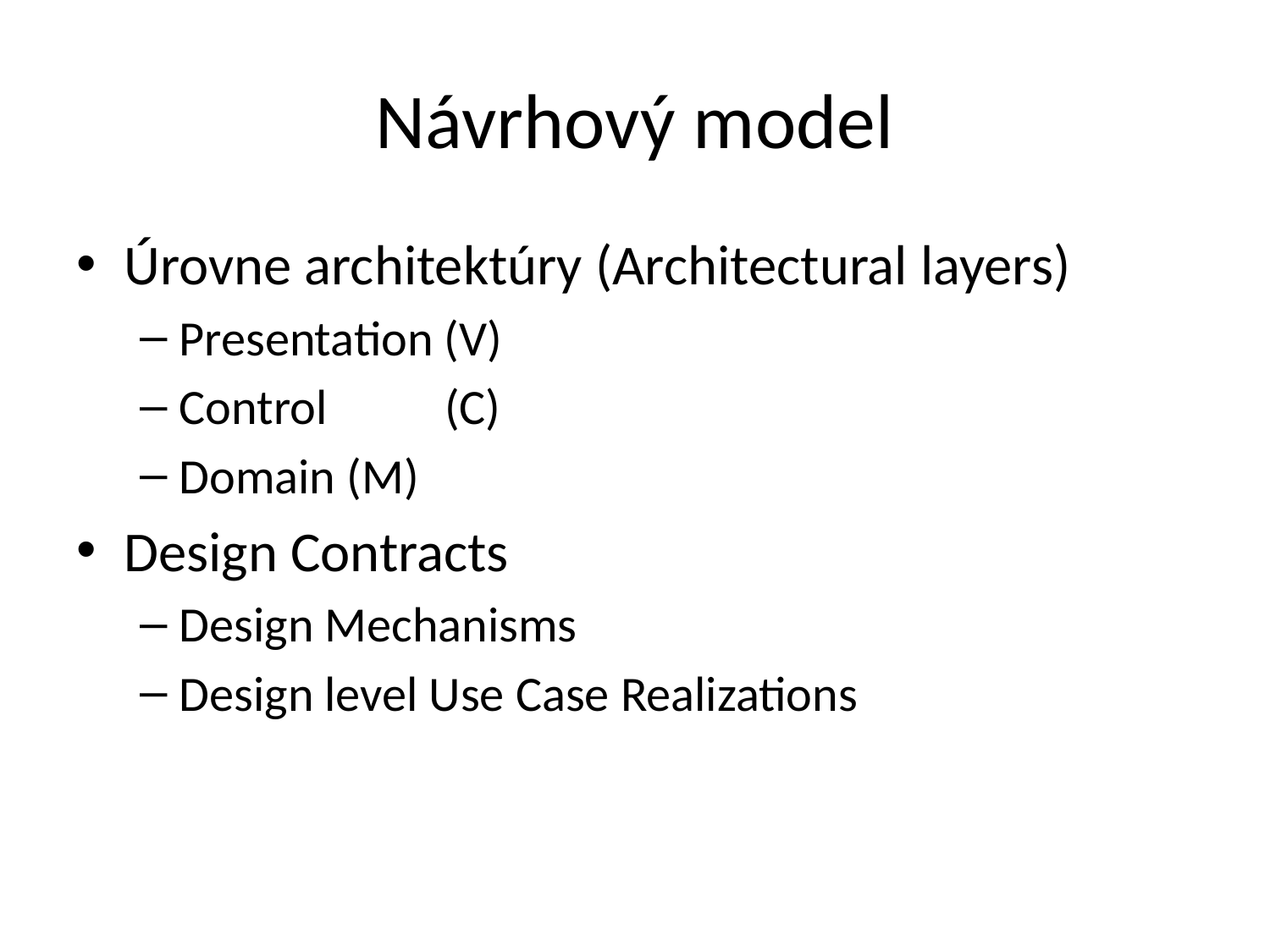

# Návrhový model
Úrovne architektúry (Architectural layers)
Presentation (V)
Control	 (C)
Domain (M)
Design Contracts
Design Mechanisms
Design level Use Case Realizations